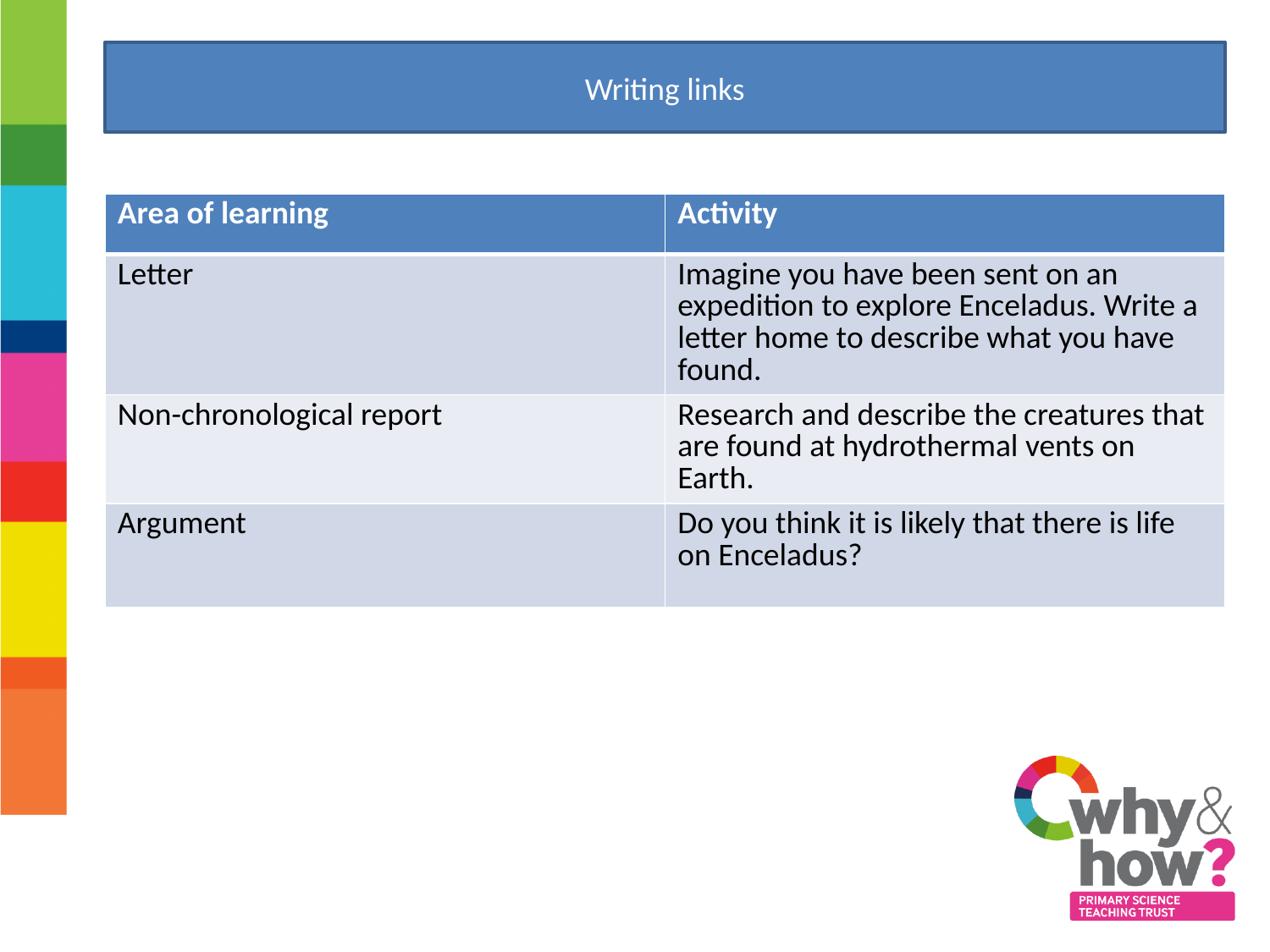

Writing links
| Area of learning | Activity |
| --- | --- |
| Letter | Imagine you have been sent on an expedition to explore Enceladus. Write a letter home to describe what you have found. |
| Non-chronological report | Research and describe the creatures that are found at hydrothermal vents on Earth. |
| Argument | Do you think it is likely that there is life on Enceladus? |